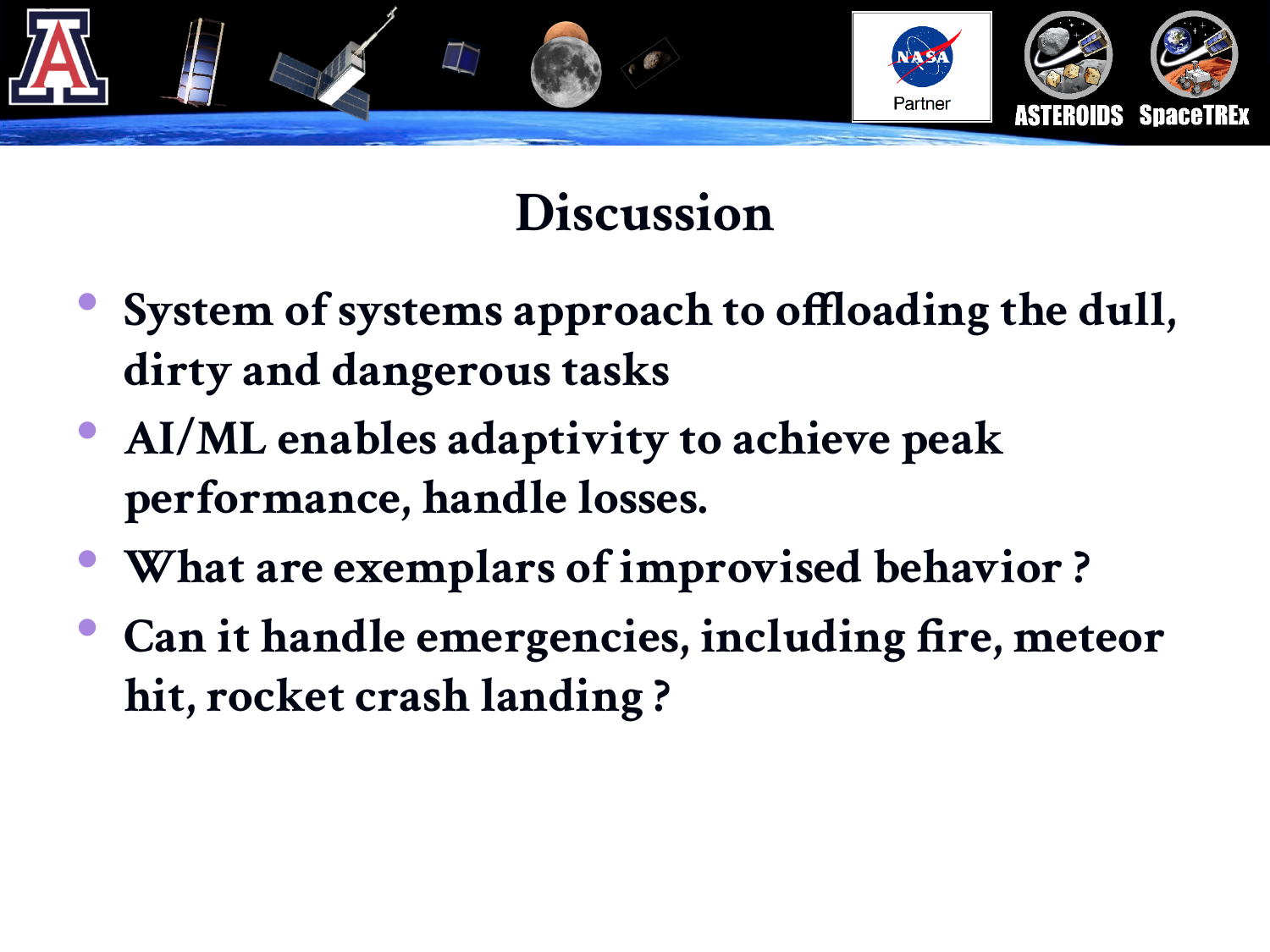

# Discussion
System of systems approach to offloading the dull, dirty and dangerous tasks
AI/ML enables adaptivity to achieve peak performance, handle losses.
What are exemplars of improvised behavior ?
Can it handle emergencies, including fire, meteor hit, rocket crash landing ?